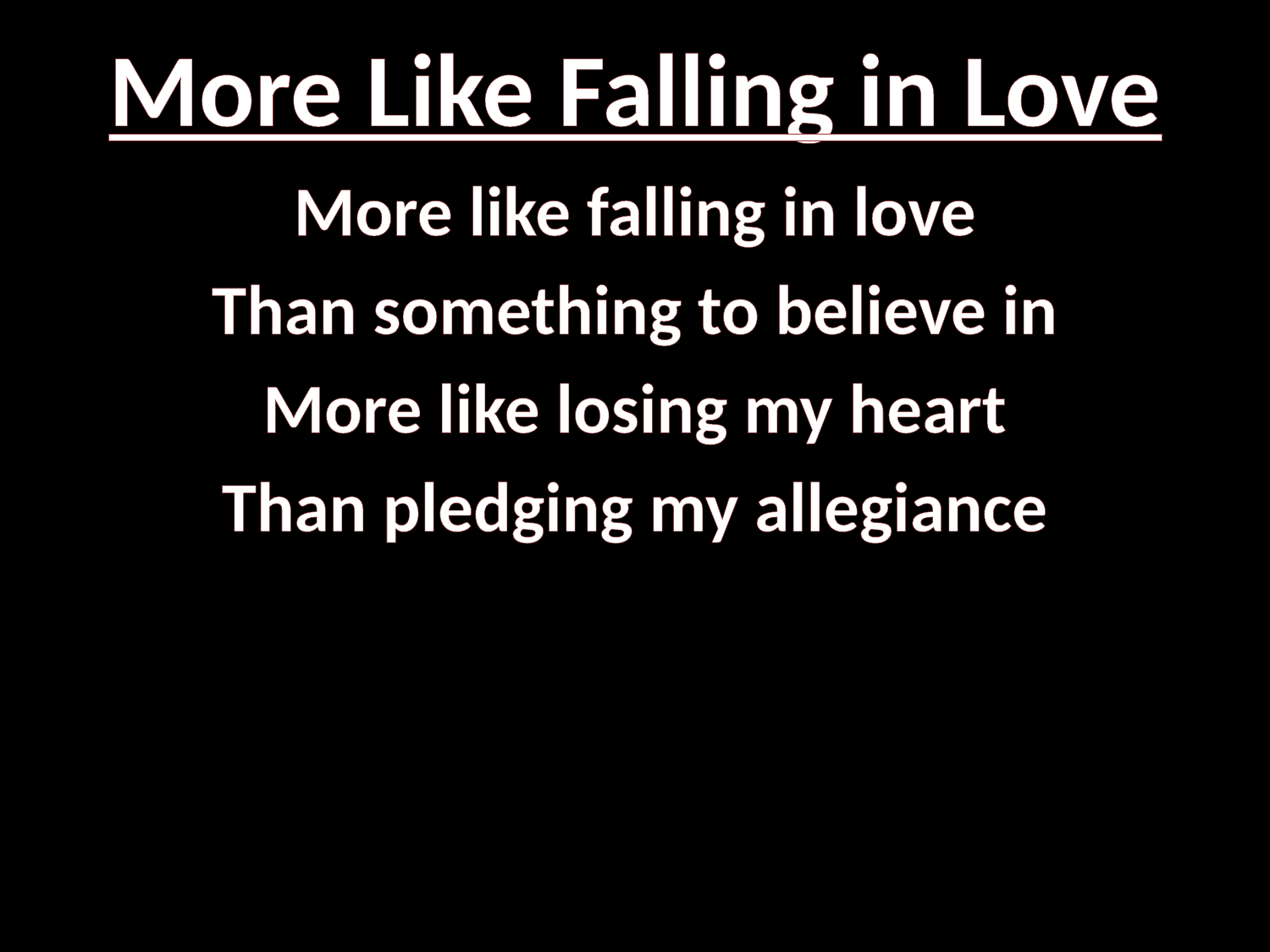

# More Like Falling in Love
More like falling in love
Than something to believe in
More like losing my heart
Than pledging my allegiance